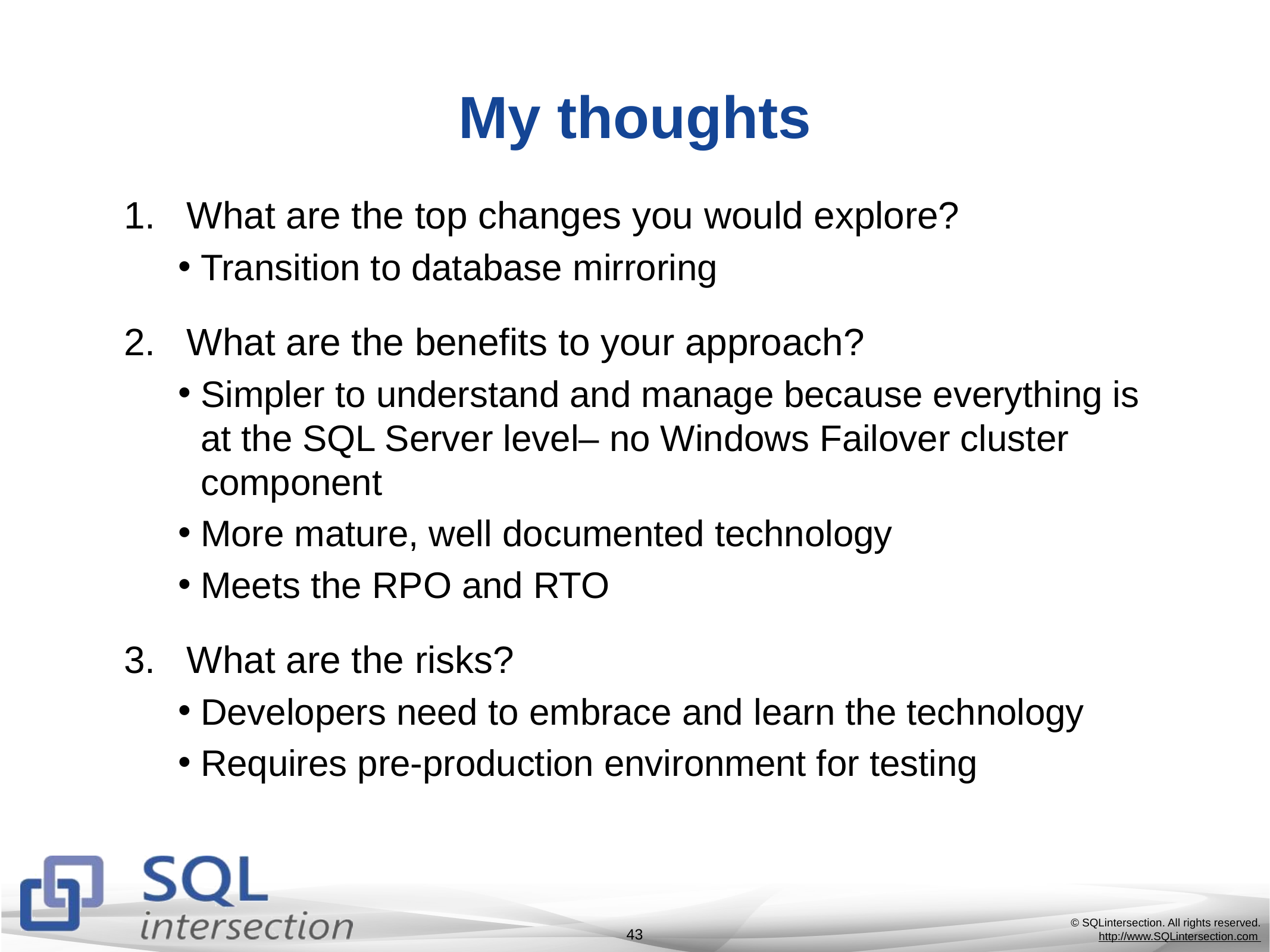

# My thoughts
What are the top changes you would explore?
Transition to database mirroring
What are the benefits to your approach?
Simpler to understand and manage because everything is at the SQL Server level– no Windows Failover cluster component
More mature, well documented technology
Meets the RPO and RTO
What are the risks?
Developers need to embrace and learn the technology
Requires pre-production environment for testing